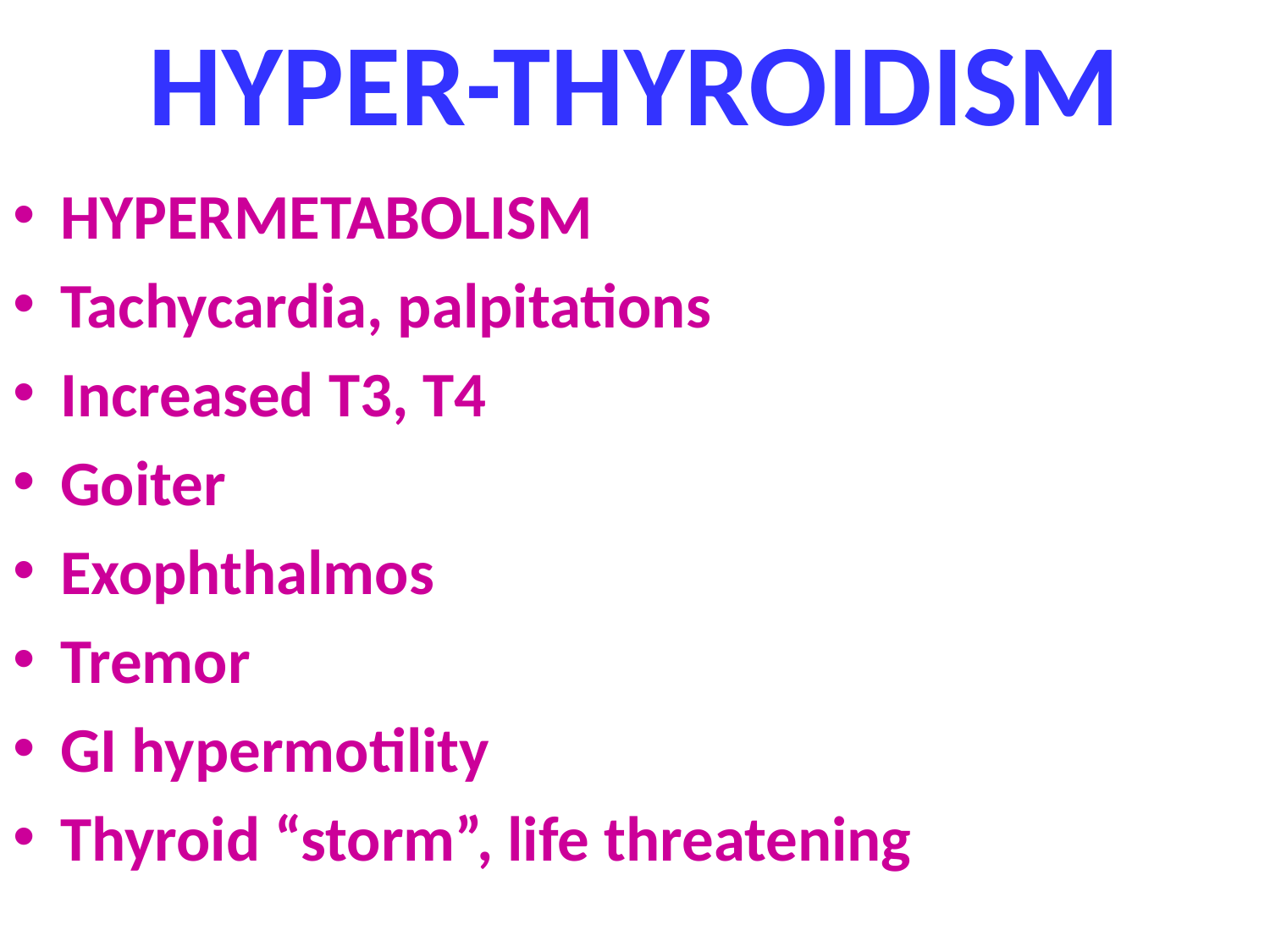

# HYPER-THYROIDISM
HYPERMETABOLISM
Tachycardia, palpitations
Increased T3, T4
Goiter
Exophthalmos
Tremor
GI hypermotility
Thyroid “storm”, life threatening